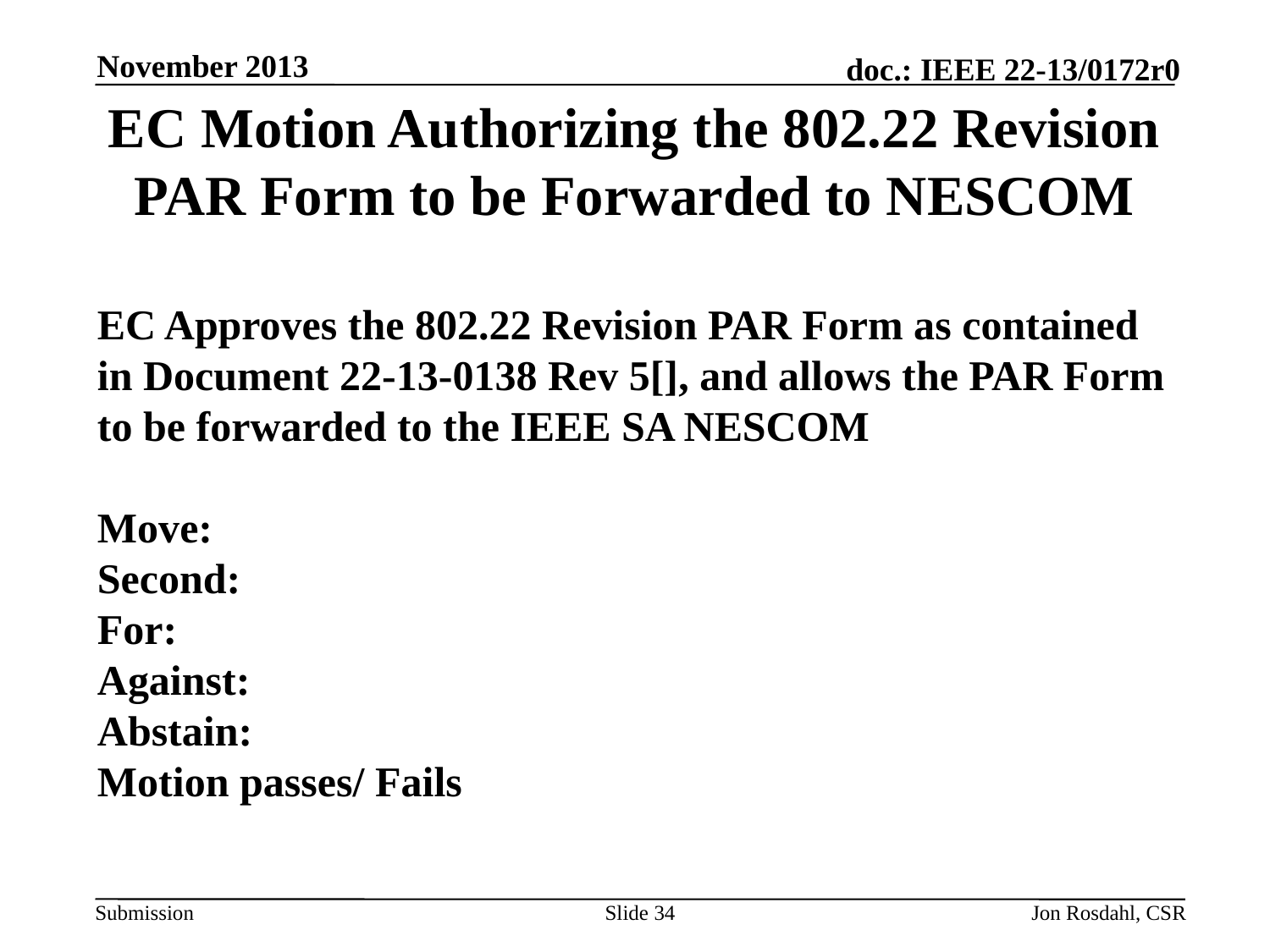

November 2013
# EC Motion Authorizing the 802.22 Revision PAR Form to be Forwarded to NESCOM
EC Approves the 802.22 Revision PAR Form as contained in Document 22-13-0138 Rev 5[], and allows the PAR Form to be forwarded to the IEEE SA NESCOM

Move:
Second:
For:
Against:
Abstain:
Motion passes/ Fails
Slide 34
Jon Rosdahl, CSR